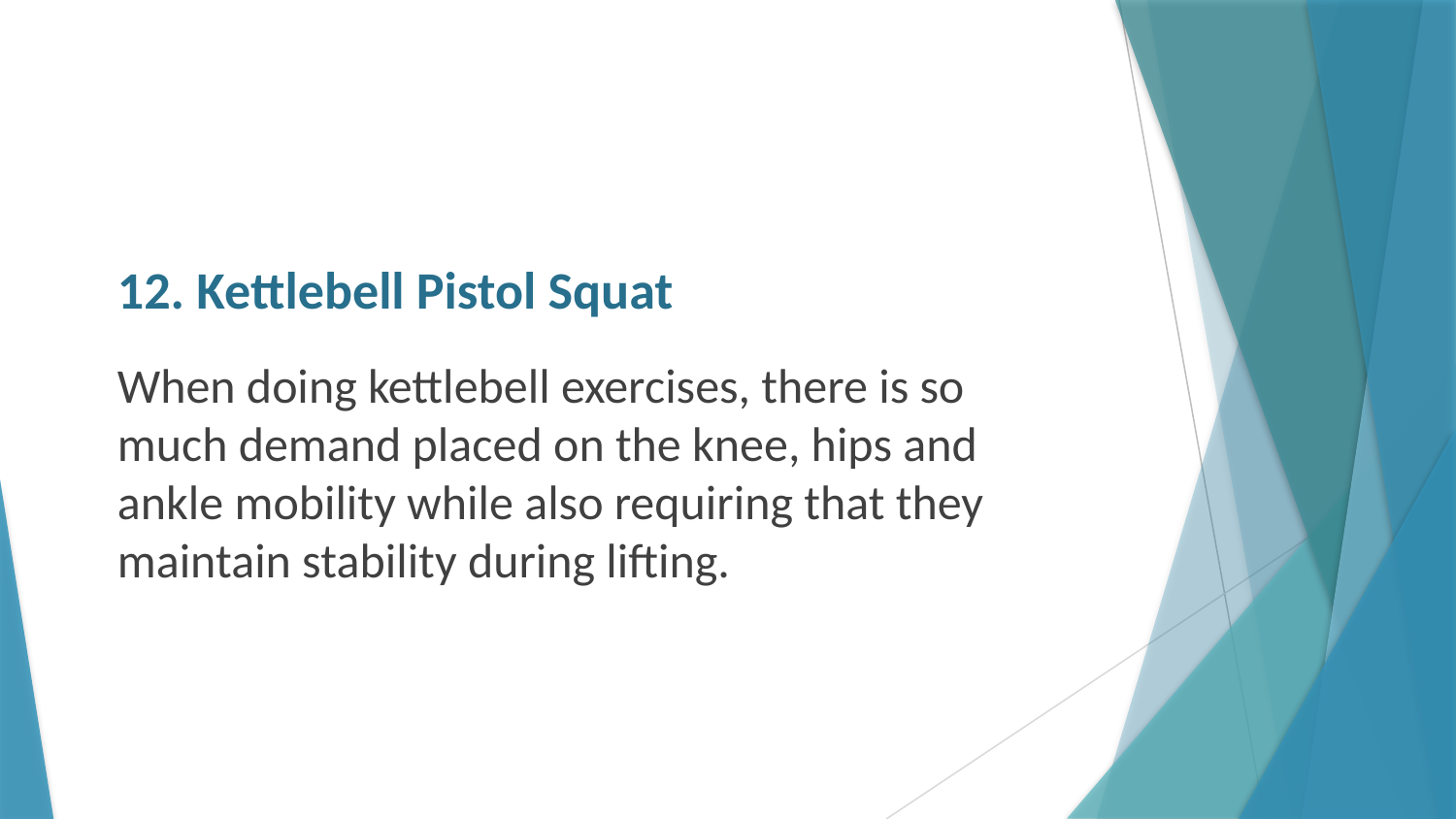

# 12. Kettlebell Pistol Squat
When doing kettlebell exercises, there is so much demand placed on the knee, hips and ankle mobility while also requiring that they maintain stability during lifting.